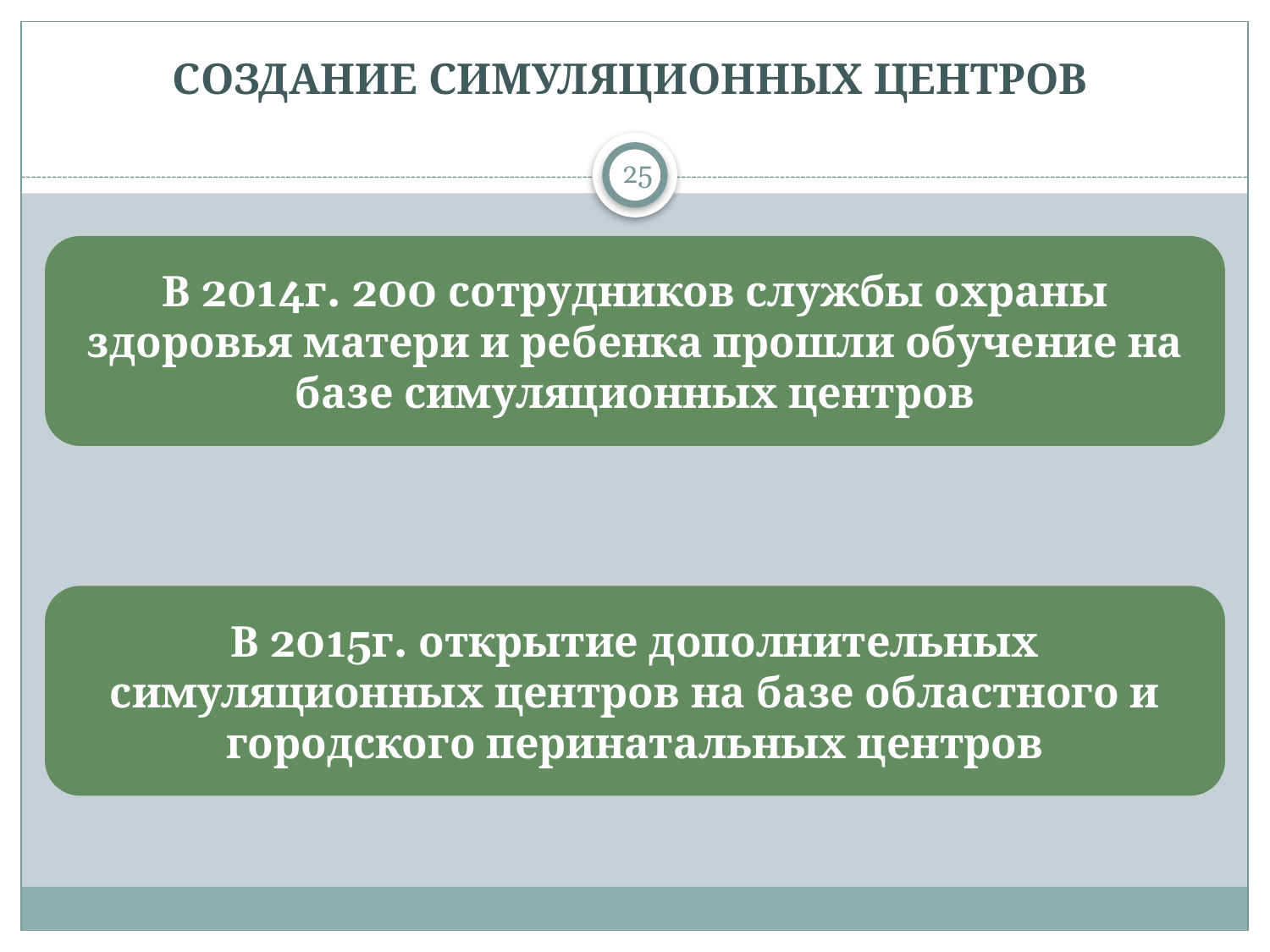

СОЗДАНИЕ СИМУЛЯЦИОННЫХ ЦЕНТРОВ
25
В 2014г. 200 сотрудников службы охраны здоровья матери и ребенка прошли обучение на базе симуляционных центров
В 2015г. открытие дополнительных симуляционных центров на базе областного и городского перинатальных центров